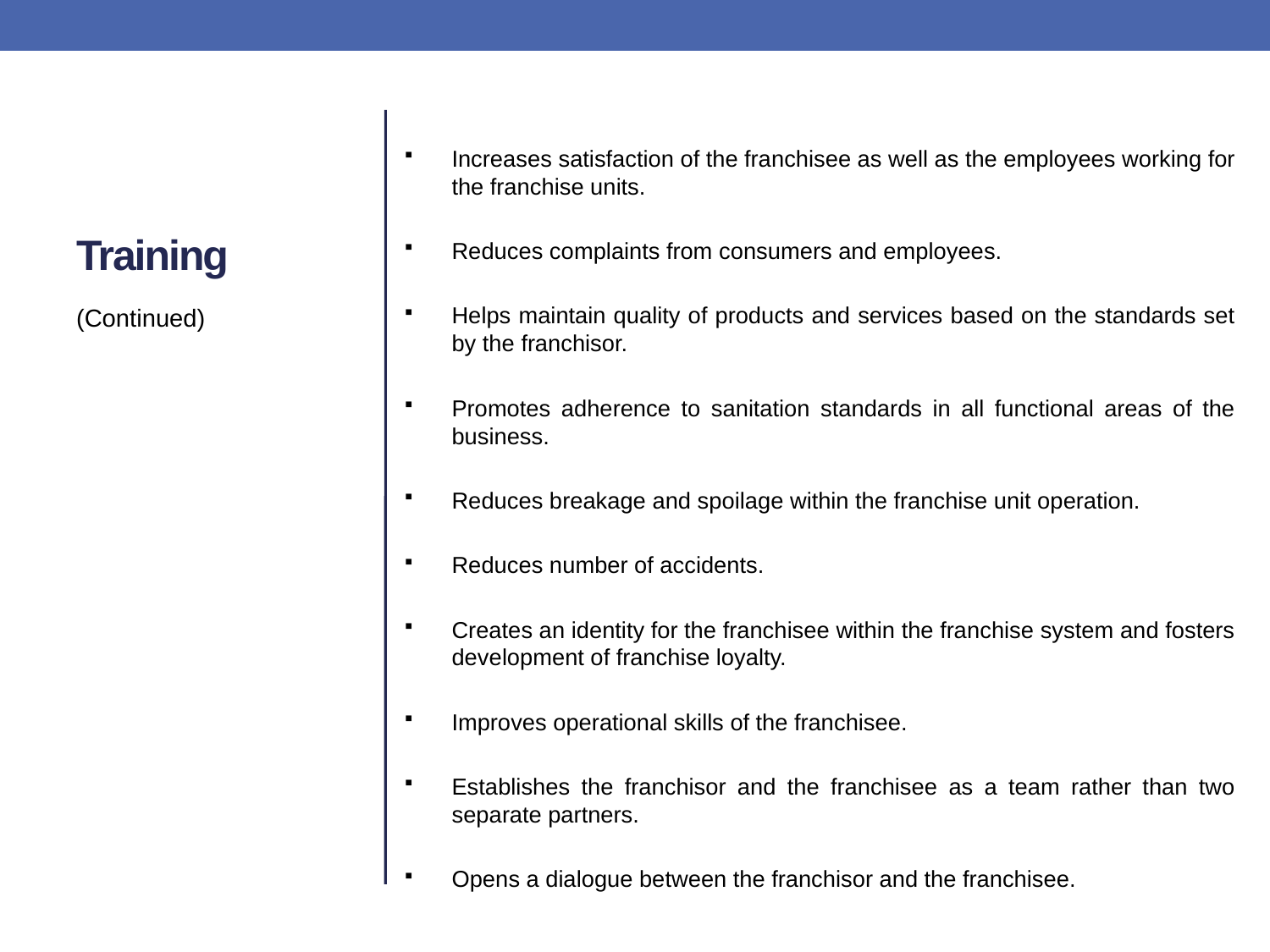

# Training
Increases satisfaction of the franchisee as well as the employees working for the franchise units.

Reduces complaints from consumers and employees.

Helps maintain quality of products and services based on the standards set by the franchisor.

Promotes adherence to sanitation standards in all functional areas of the business.

Reduces breakage and spoilage within the franchise unit operation.

Reduces number of accidents.

Creates an identity for the franchisee within the franchise system and fosters development of franchise loyalty.

Improves operational skills of the franchisee.

Establishes the franchisor and the franchisee as a team rather than two separate partners.

Opens a dialogue between the franchisor and the franchisee.
(Continued)